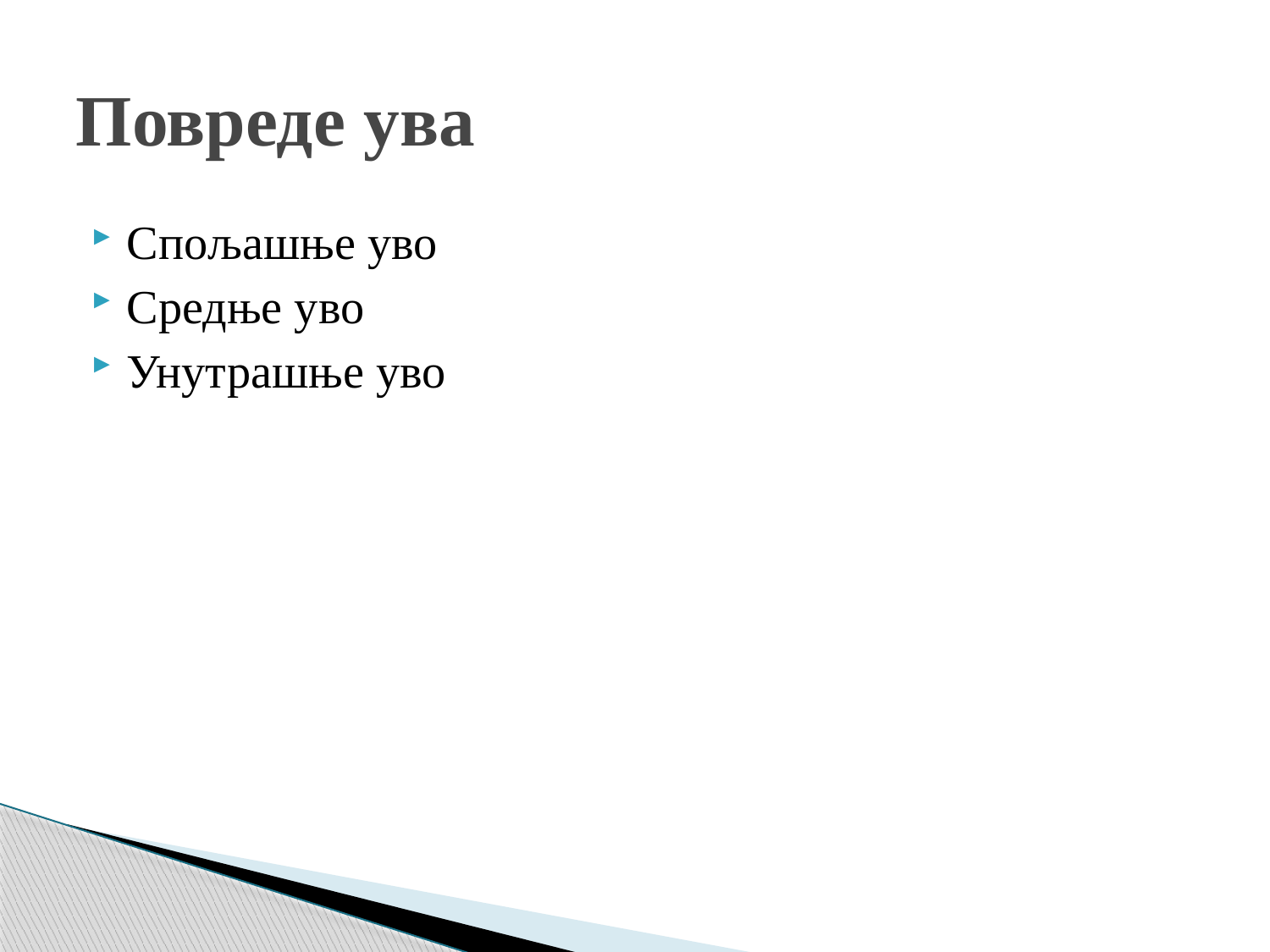

# Повреде ува
Спољашње уво
Средње уво
Унутрашње уво